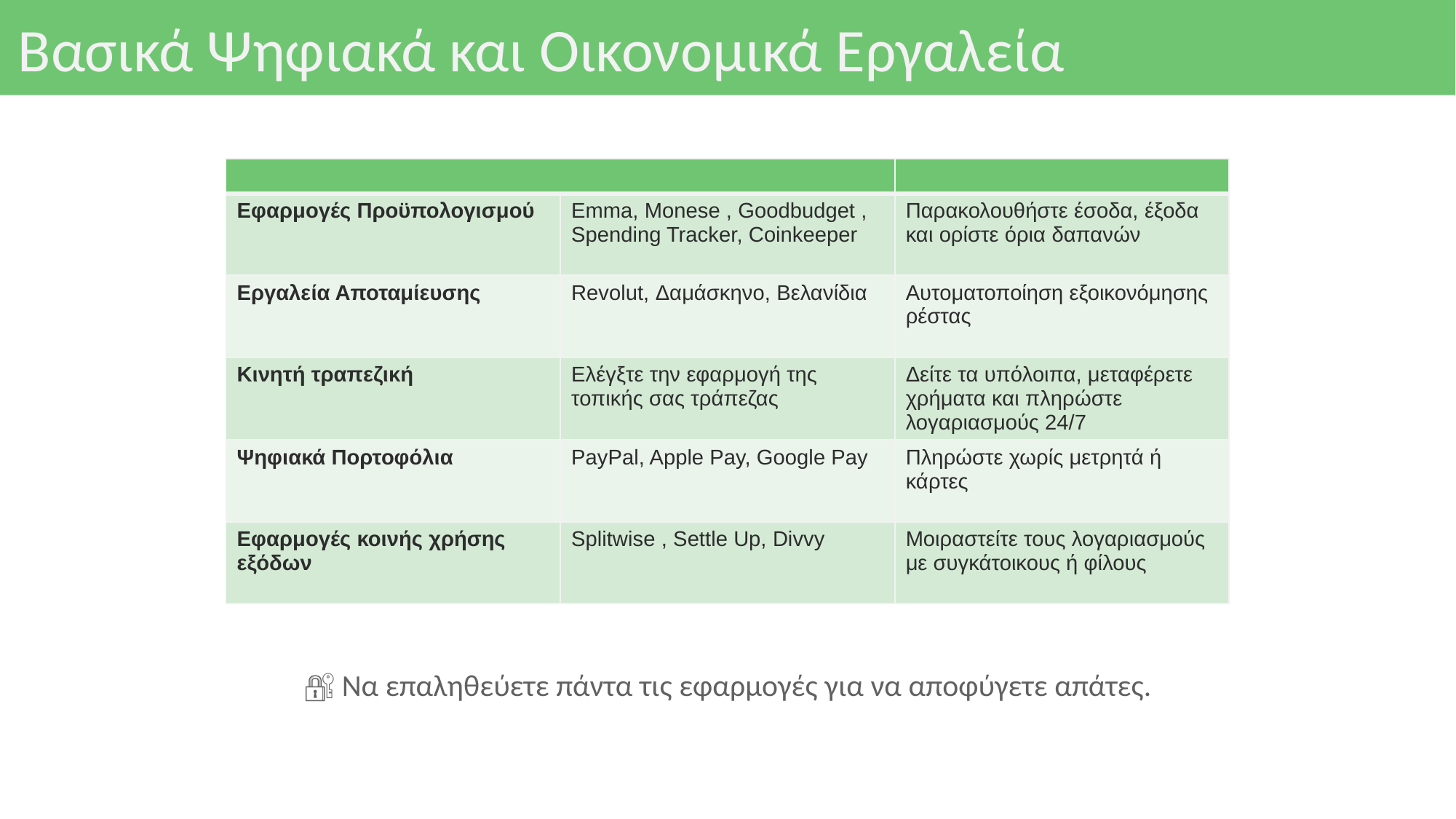

# Βασικά Ψηφιακά και Οικονομικά Εργαλεία
|  |  |  |
| --- | --- | --- |
| Εφαρμογές Προϋπολογισμού | Emma, Monese , Goodbudget , Spending Tracker, Coinkeeper | Παρακολουθήστε έσοδα, έξοδα και ορίστε όρια δαπανών |
| Εργαλεία Αποταμίευσης | Revolut, Δαμάσκηνο, Βελανίδια | Αυτοματοποίηση εξοικονόμησης ρέστας |
| Κινητή τραπεζική | Ελέγξτε την εφαρμογή της τοπικής σας τράπεζας | Δείτε τα υπόλοιπα, μεταφέρετε χρήματα και πληρώστε λογαριασμούς 24/7 |
| Ψηφιακά Πορτοφόλια | PayPal, Apple Pay, Google Pay | Πληρώστε χωρίς μετρητά ή κάρτες |
| Εφαρμογές κοινής χρήσης εξόδων | Splitwise , Settle Up, Divvy | Μοιραστείτε τους λογαριασμούς με συγκάτοικους ή φίλους |
🔐 Να επαληθεύετε πάντα τις εφαρμογές για να αποφύγετε απάτες.